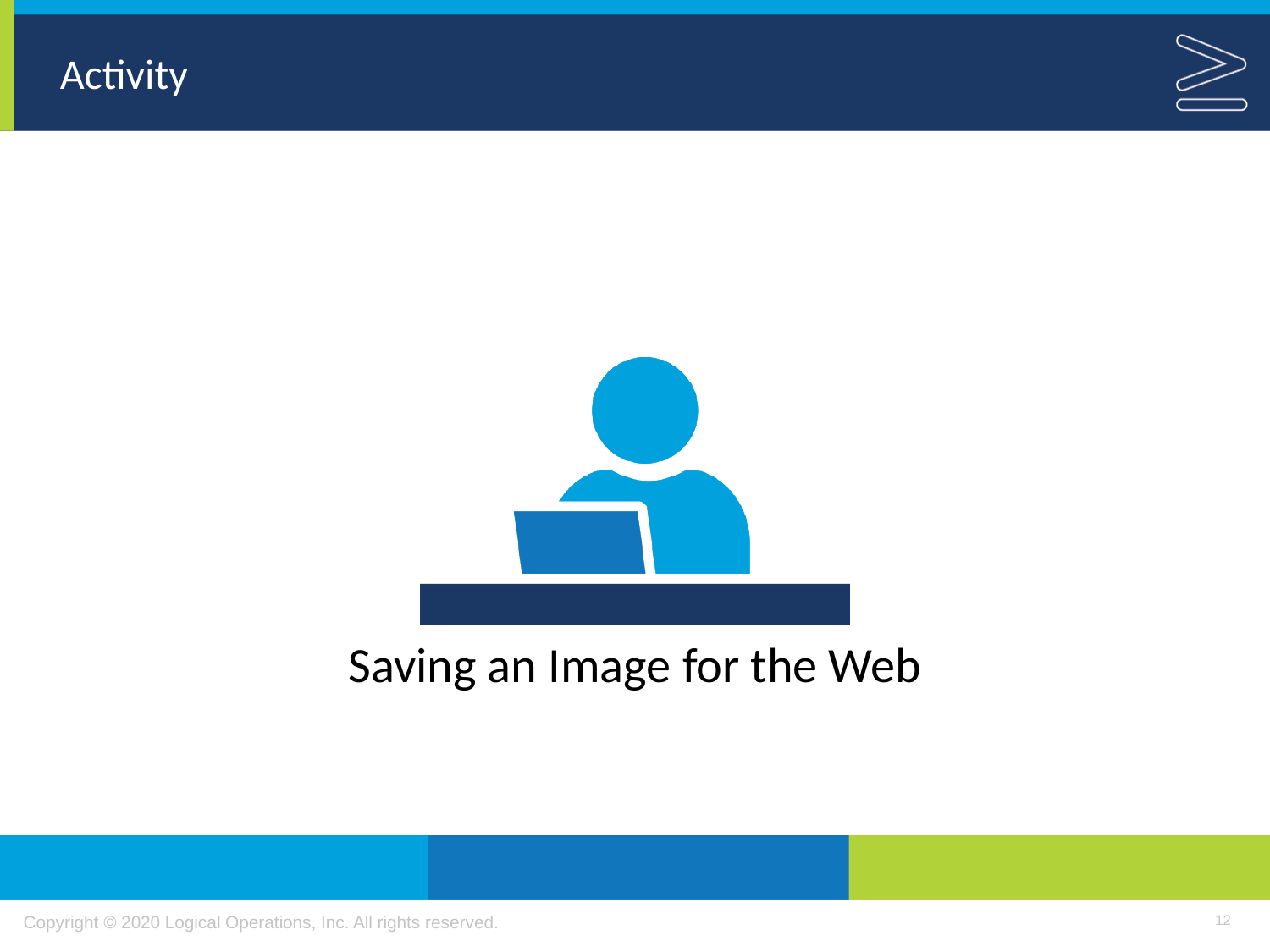

Saving an Image for the Web
12